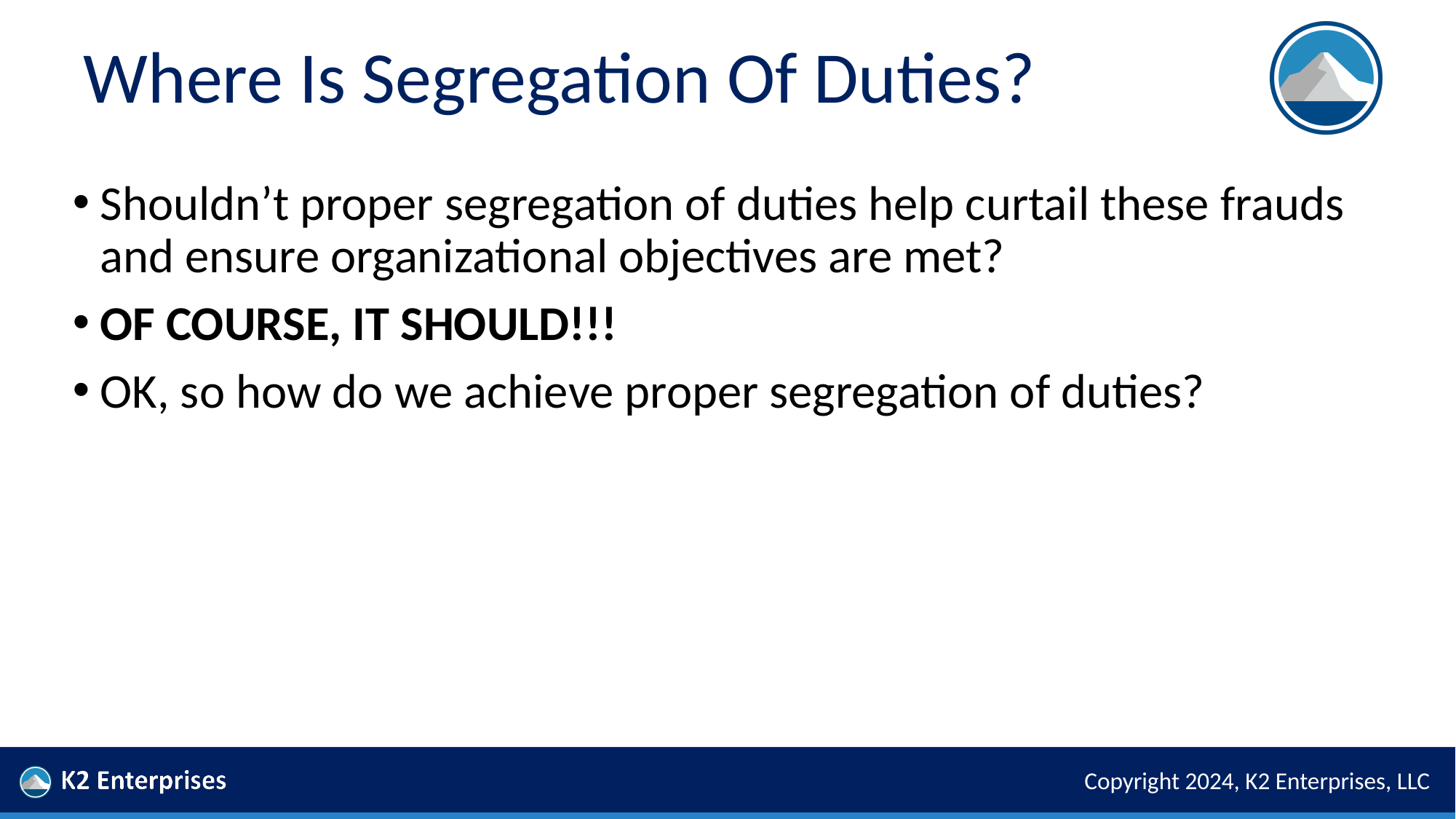

# Where Is Segregation Of Duties?
Shouldn’t proper segregation of duties help curtail these frauds and ensure organizational objectives are met?
OF COURSE, IT SHOULD!!!
OK, so how do we achieve proper segregation of duties?